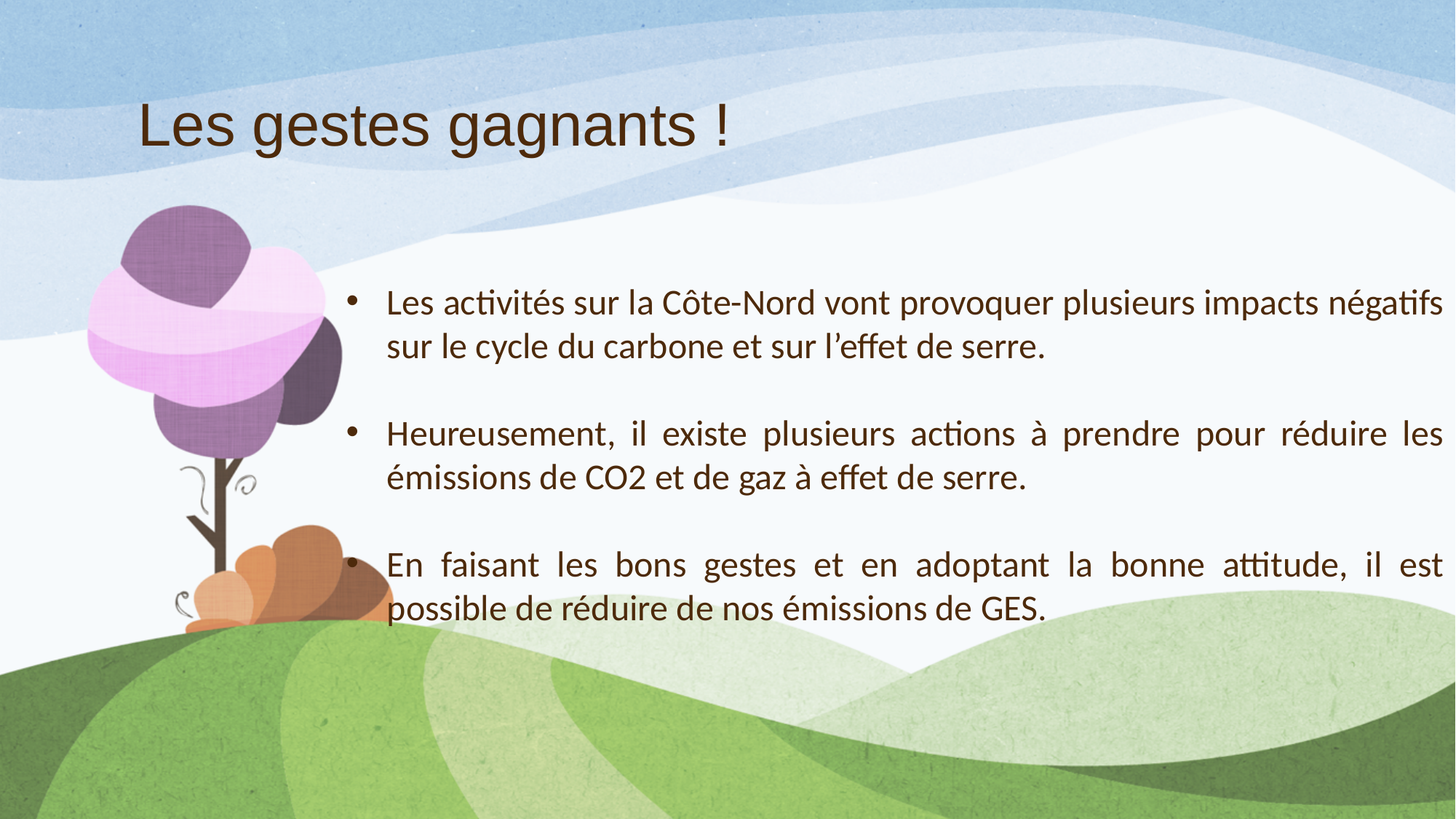

Les gestes gagnants !
Les activités sur la Côte-Nord vont provoquer plusieurs impacts négatifs sur le cycle du carbone et sur l’effet de serre.

Heureusement, il existe plusieurs actions à prendre pour réduire les émissions de CO2 et de gaz à effet de serre.

En faisant les bons gestes et en adoptant la bonne attitude, il est possible de réduire de nos émissions de GES.